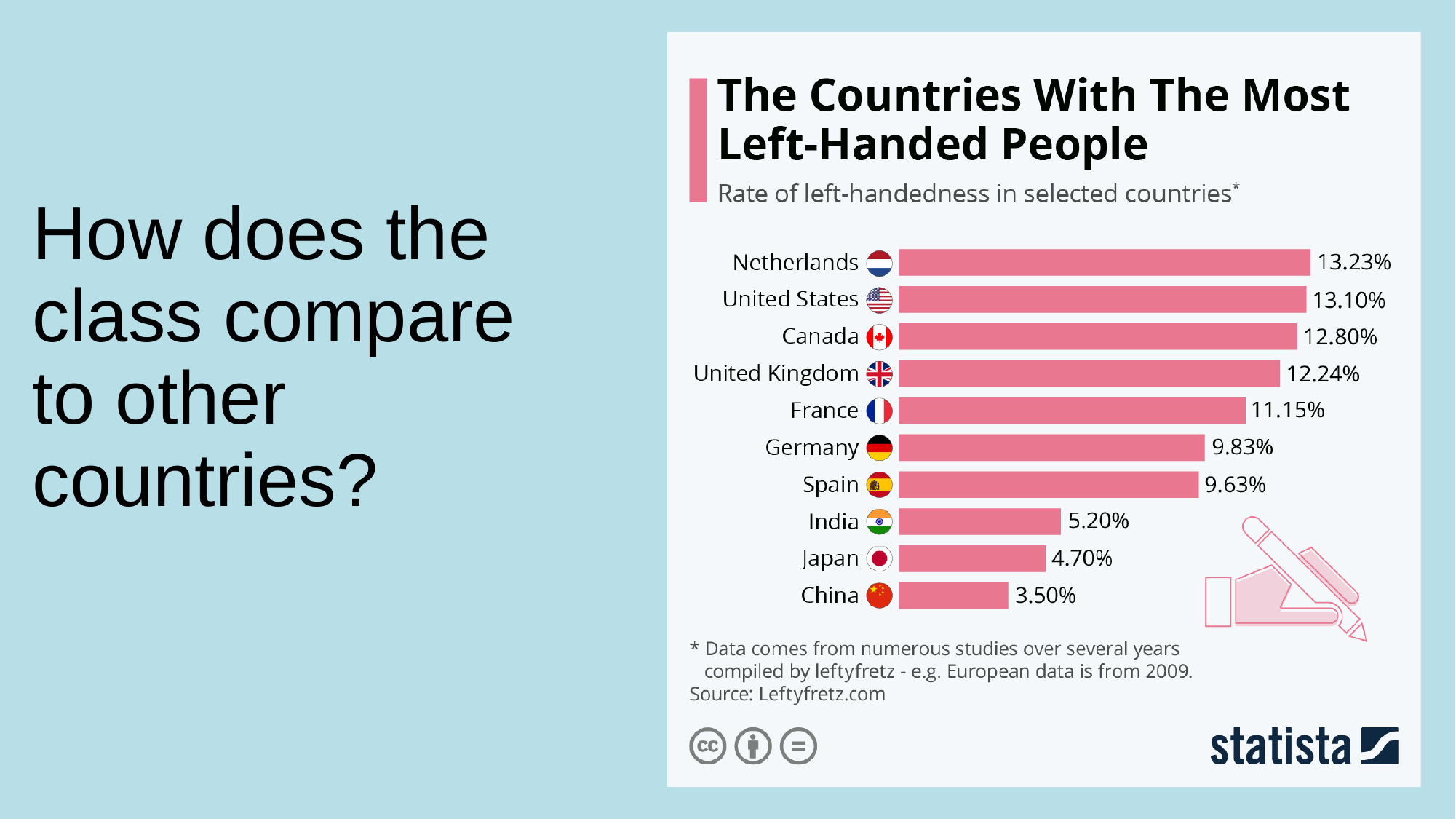

How does the class compare to other countries?